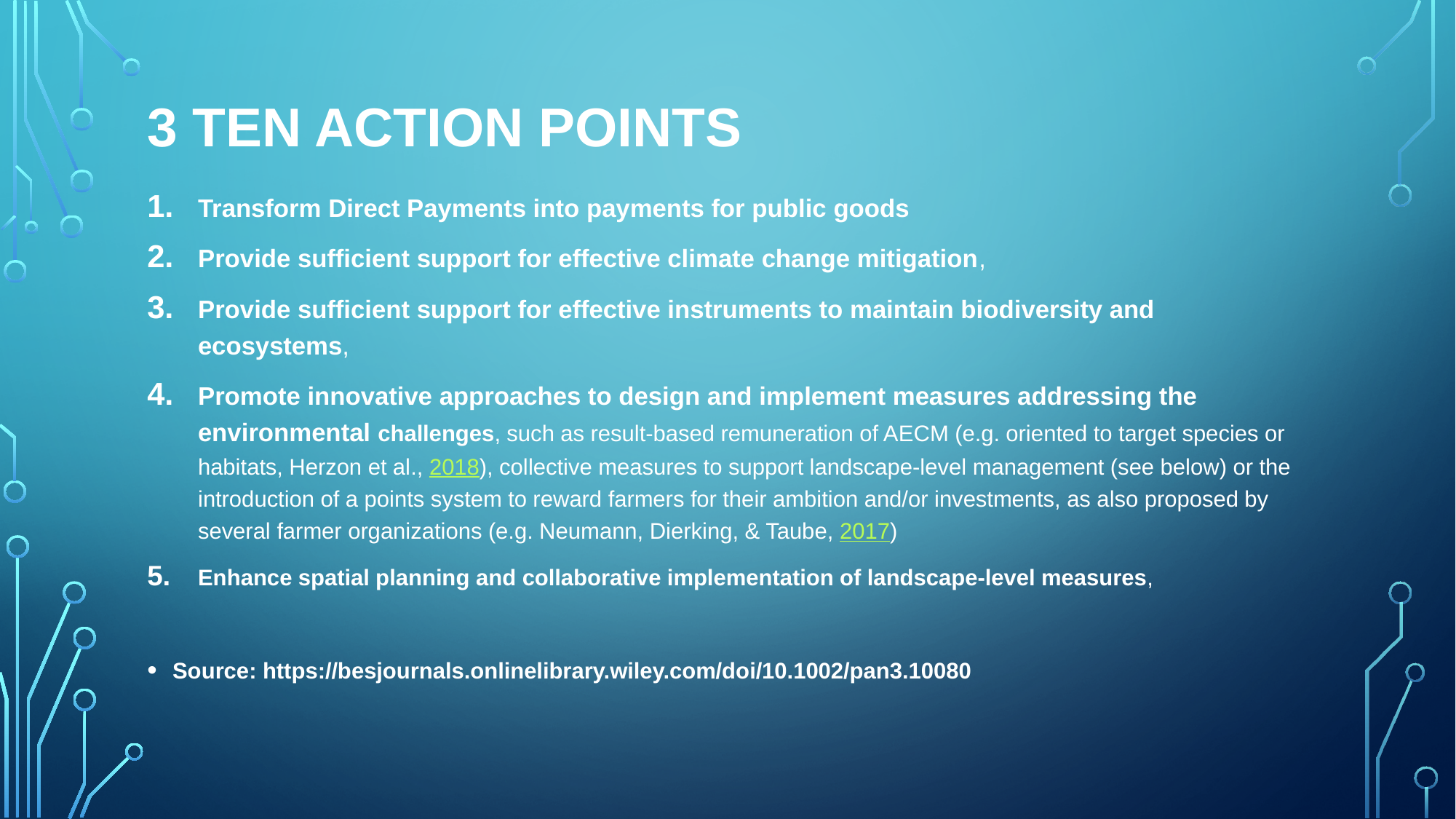

# 3 TEN ACTION POINTS
Transform Direct Payments into payments for public goods
Provide sufficient support for effective climate change mitigation,
Provide sufficient support for effective instruments to maintain biodiversity and ecosystems,
Promote innovative approaches to design and implement measures addressing the environmental challenges, such as result-based remuneration of AECM (e.g. oriented to target species or habitats, Herzon et al., 2018), collective measures to support landscape-level management (see below) or the introduction of a points system to reward farmers for their ambition and/or investments, as also proposed by several farmer organizations (e.g. Neumann, Dierking, & Taube, 2017)
Enhance spatial planning and collaborative implementation of landscape-level measures,

Source: https://besjournals.onlinelibrary.wiley.com/doi/10.1002/pan3.10080